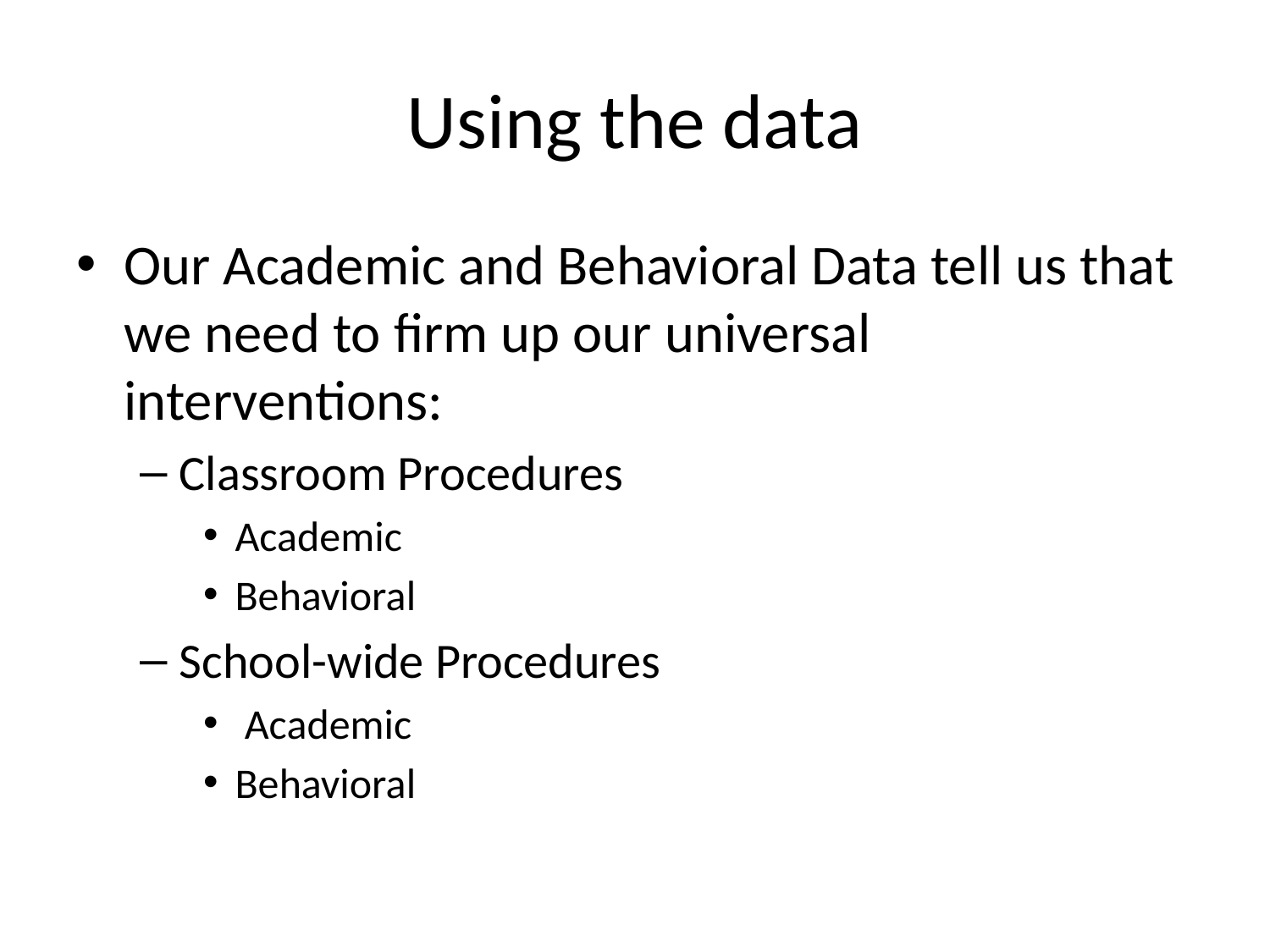

# Using the data
Our Academic and Behavioral Data tell us that we need to firm up our universal interventions:
Classroom Procedures
Academic
Behavioral
School-wide Procedures
 Academic
Behavioral